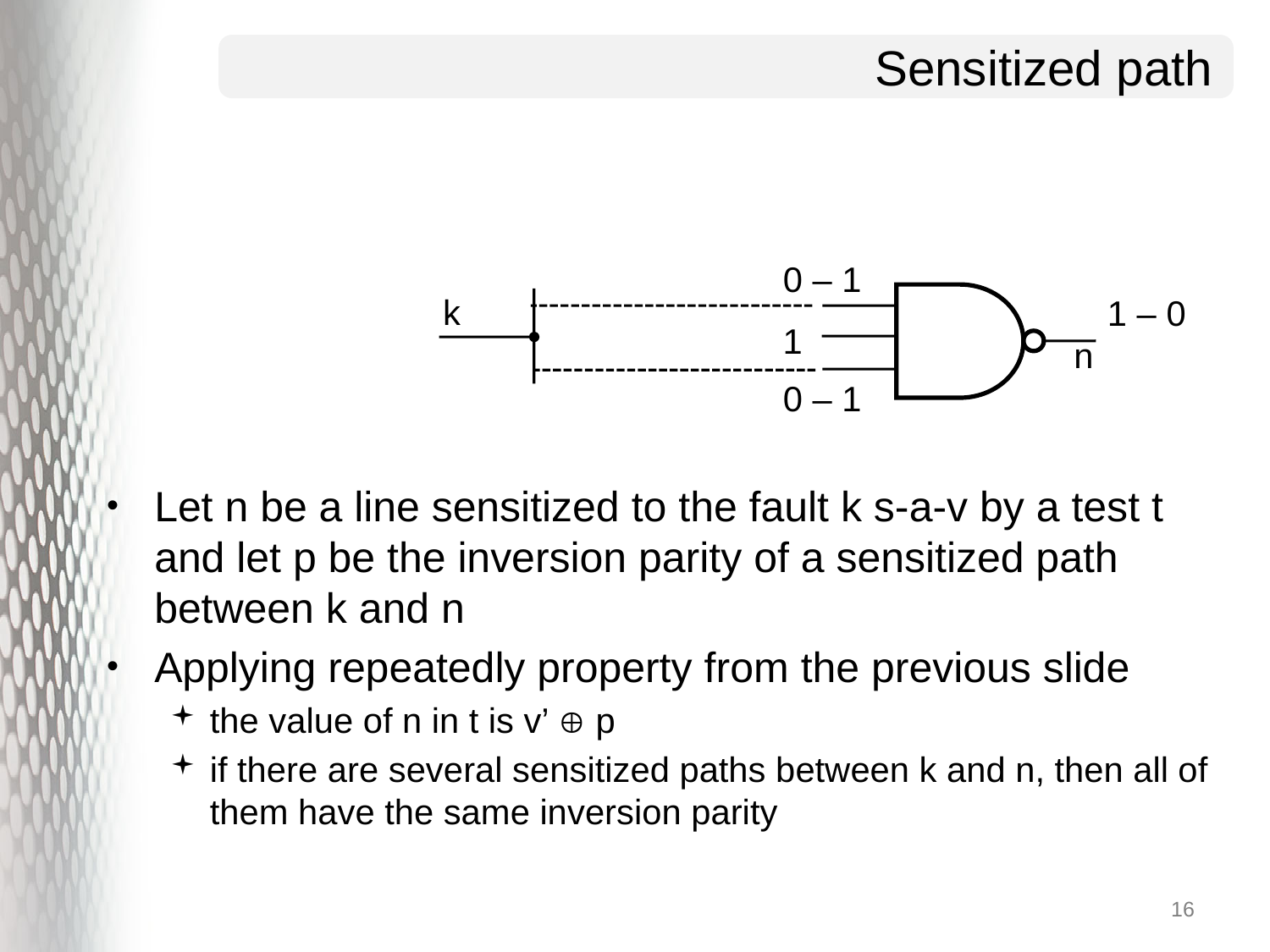

# Sensitized path
0 – 1
k

1 – 0

1
n

0 – 1
Let n be a line sensitized to the fault k s-a-v by a test t and let p be the inversion parity of a sensitized path between k and n
Applying repeatedly property from the previous slide
the value of n in t is v’ ⊕ p
if there are several sensitized paths between k and n, then all of them have the same inversion parity